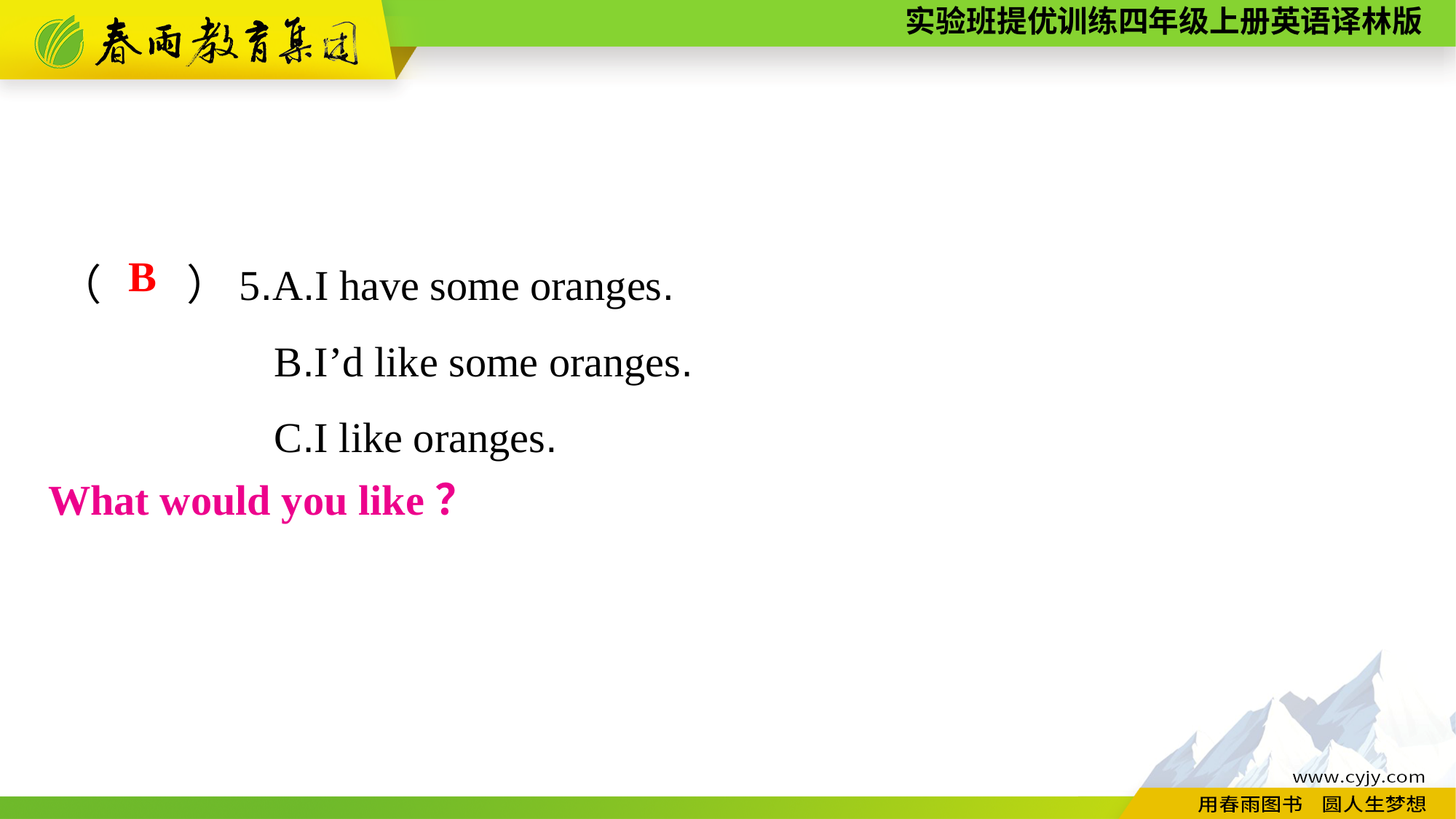

（　　）5.A.I have some oranges.
B.I’d like some oranges.
C.I like oranges.
B
What would you like？